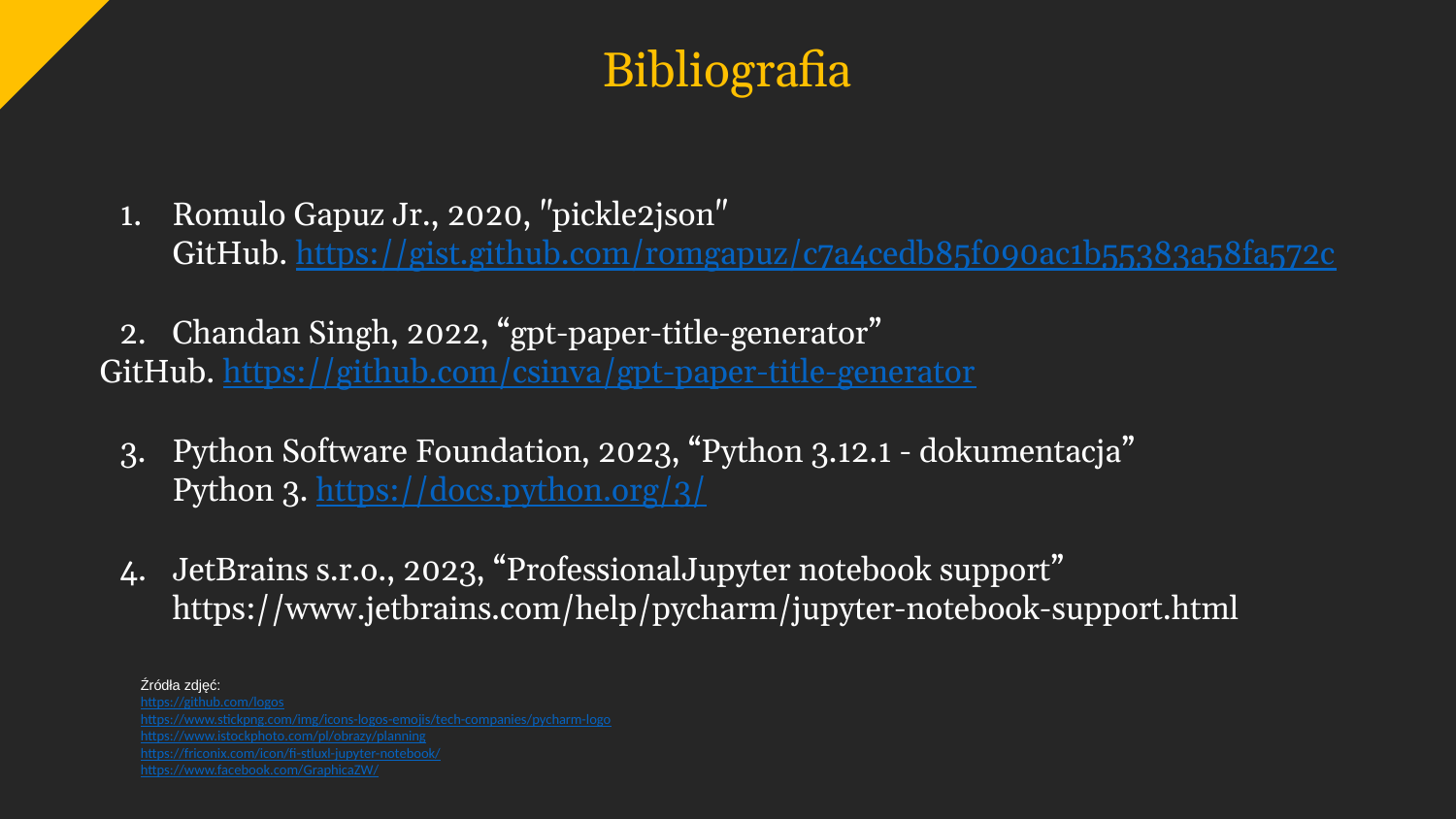

Bibliografia
Romulo Gapuz Jr., 2020, "pickle2json"
GitHub. https://gist.github.com/romgapuz/c7a4cedb85f090ac1b55383a58fa572c

Chandan Singh, 2022, “gpt-paper-title-generator”
GitHub. https://github.com/csinva/gpt-paper-title-generator

Python Software Foundation, 2023, “Python 3.12.1 - dokumentacja”
Python 3. https://docs.python.org/3/

JetBrains s.r.o., 2023, “ProfessionalJupyter notebook support”
https://www.jetbrains.com/help/pycharm/jupyter-notebook-support.html
Źródła zdjęć:
https://github.com/logos
https://www.stickpng.com/img/icons-logos-emojis/tech-companies/pycharm-logo
https://www.istockphoto.com/pl/obrazy/planning
https://friconix.com/icon/fi-stluxl-jupyter-notebook/
https://www.facebook.com/GraphicaZW/